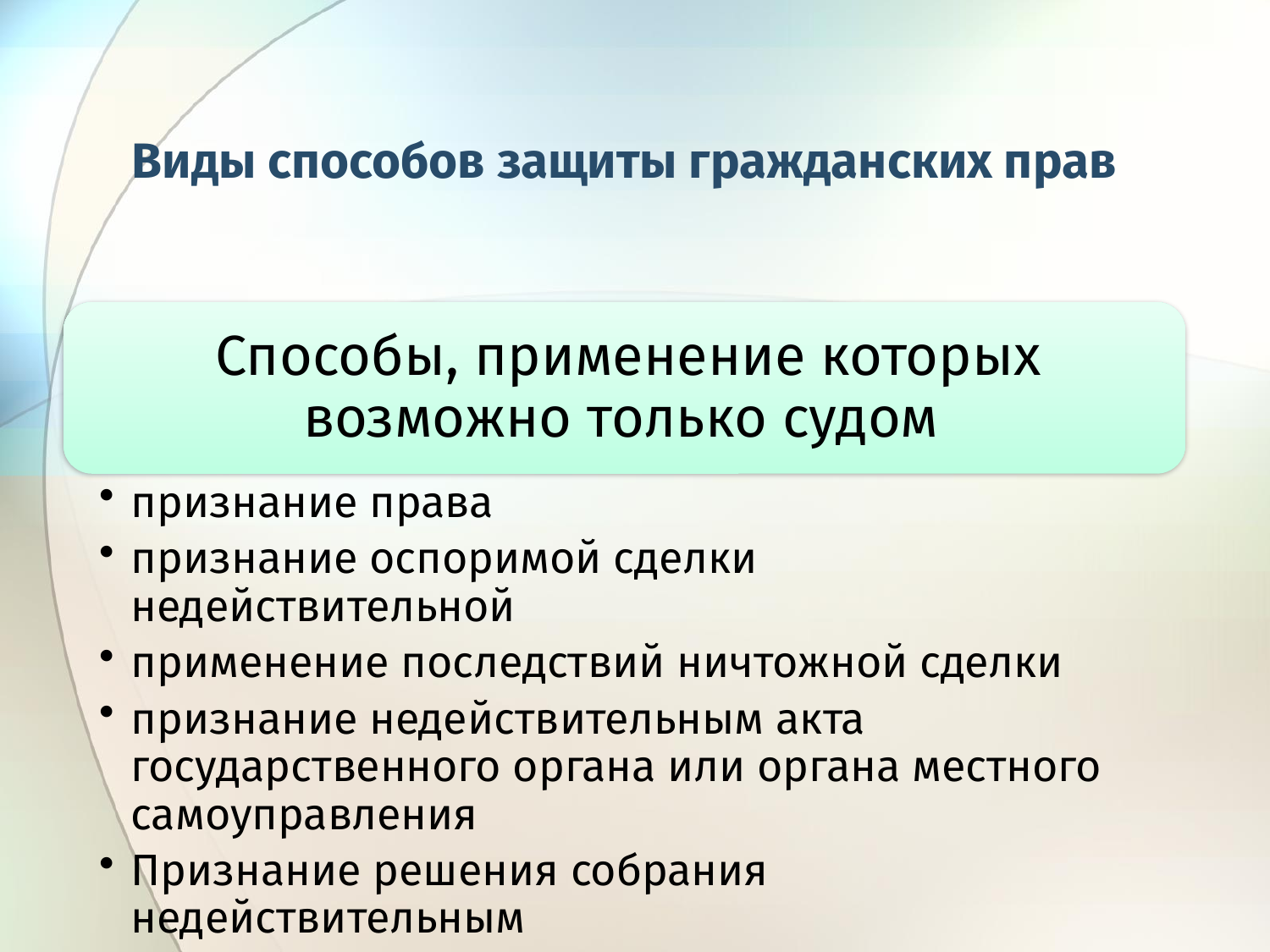

# Виды способов защиты гражданских прав
Способы, применение которых возможно только судом
признание права
признание оспоримой сделки недействительной
применение последствий ничтожной сделки
признание недействительным акта государственного органа или органа местного самоуправления
Признание решения собрания недействительным